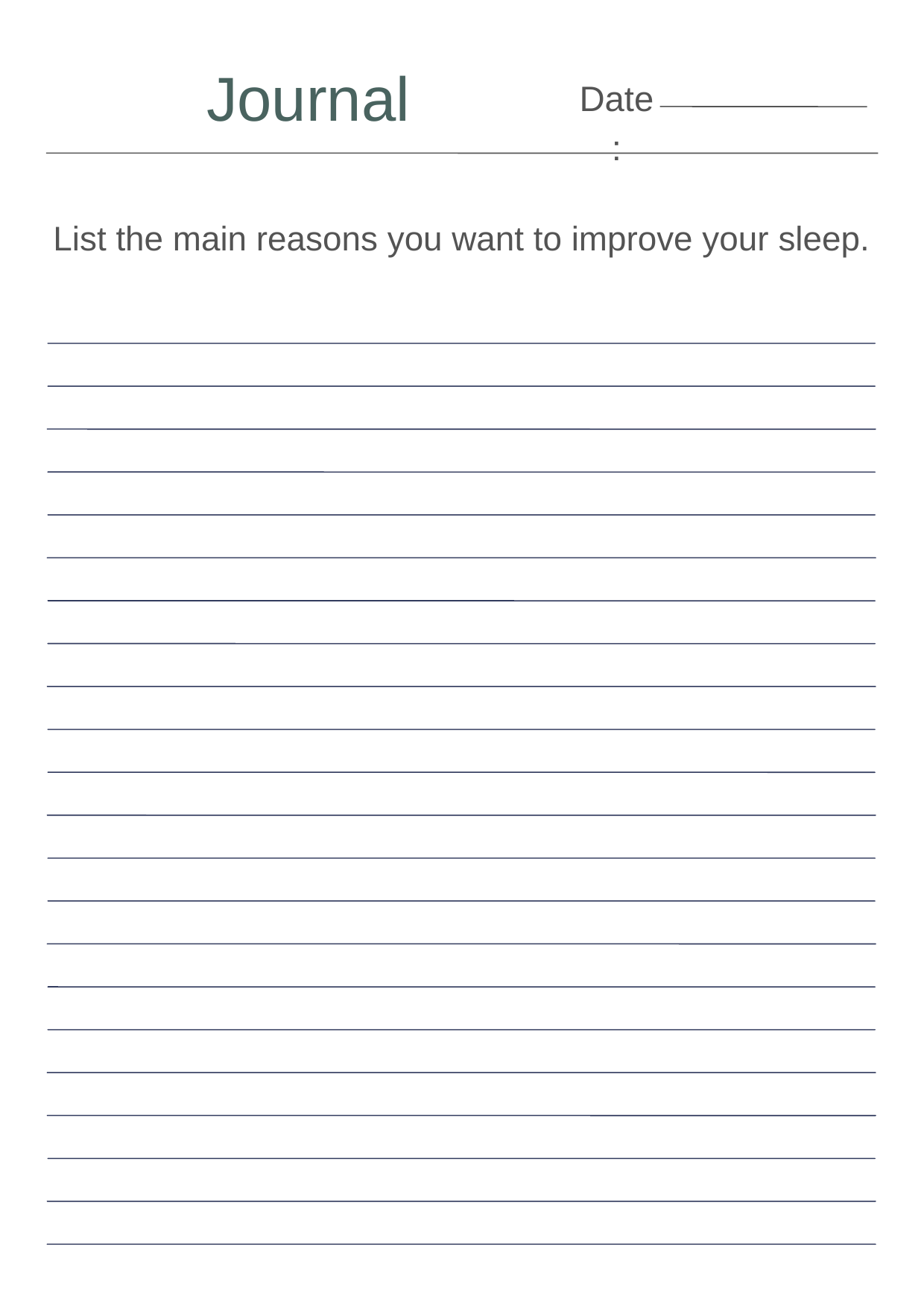

Journal
Date:

List the main reasons you want to improve your sleep.